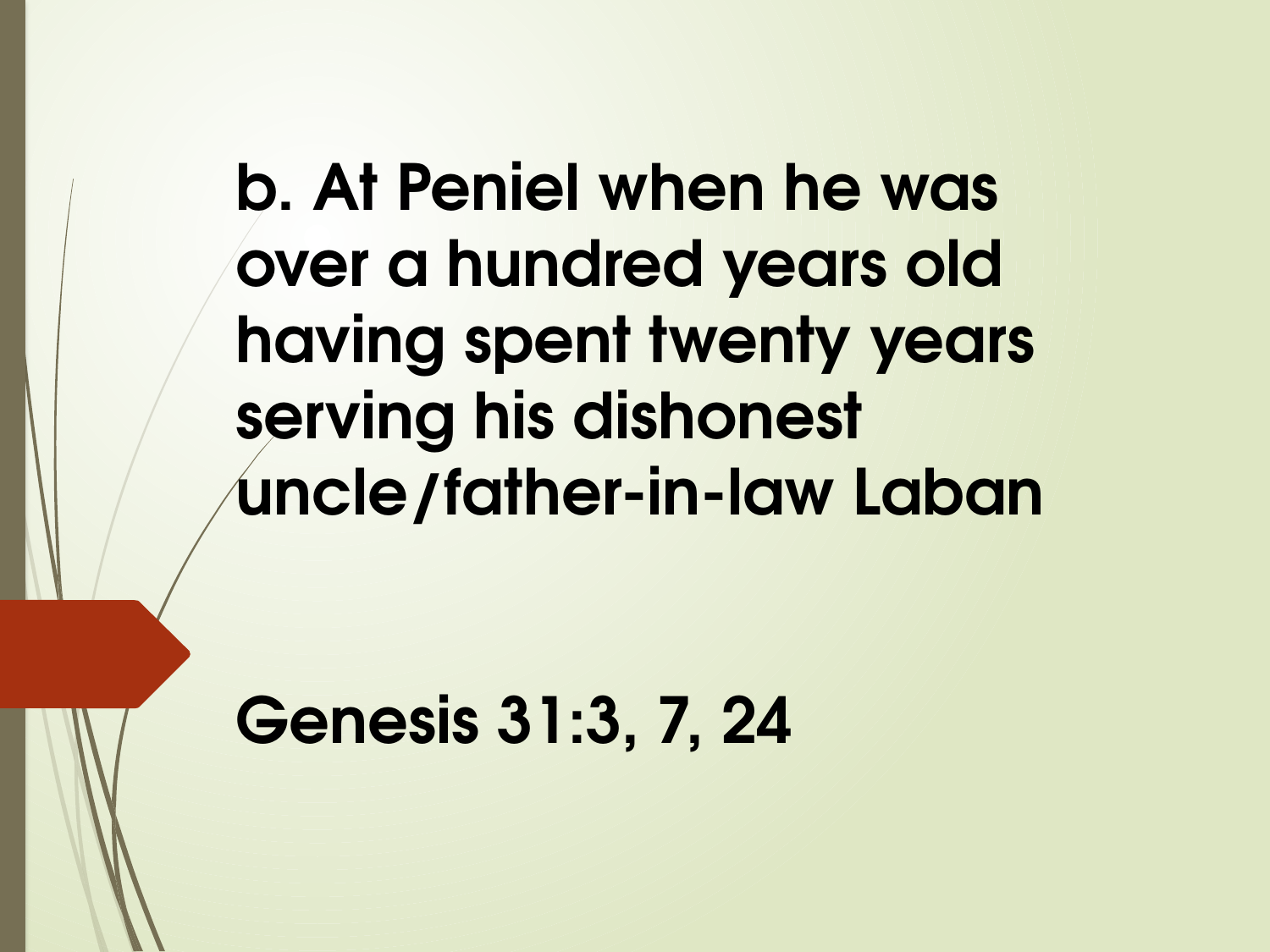

b. At Peniel when he was over a hundred years old having spent twenty years serving his dishonest uncle/father-in-law Laban

Genesis 31:3, 7, 24